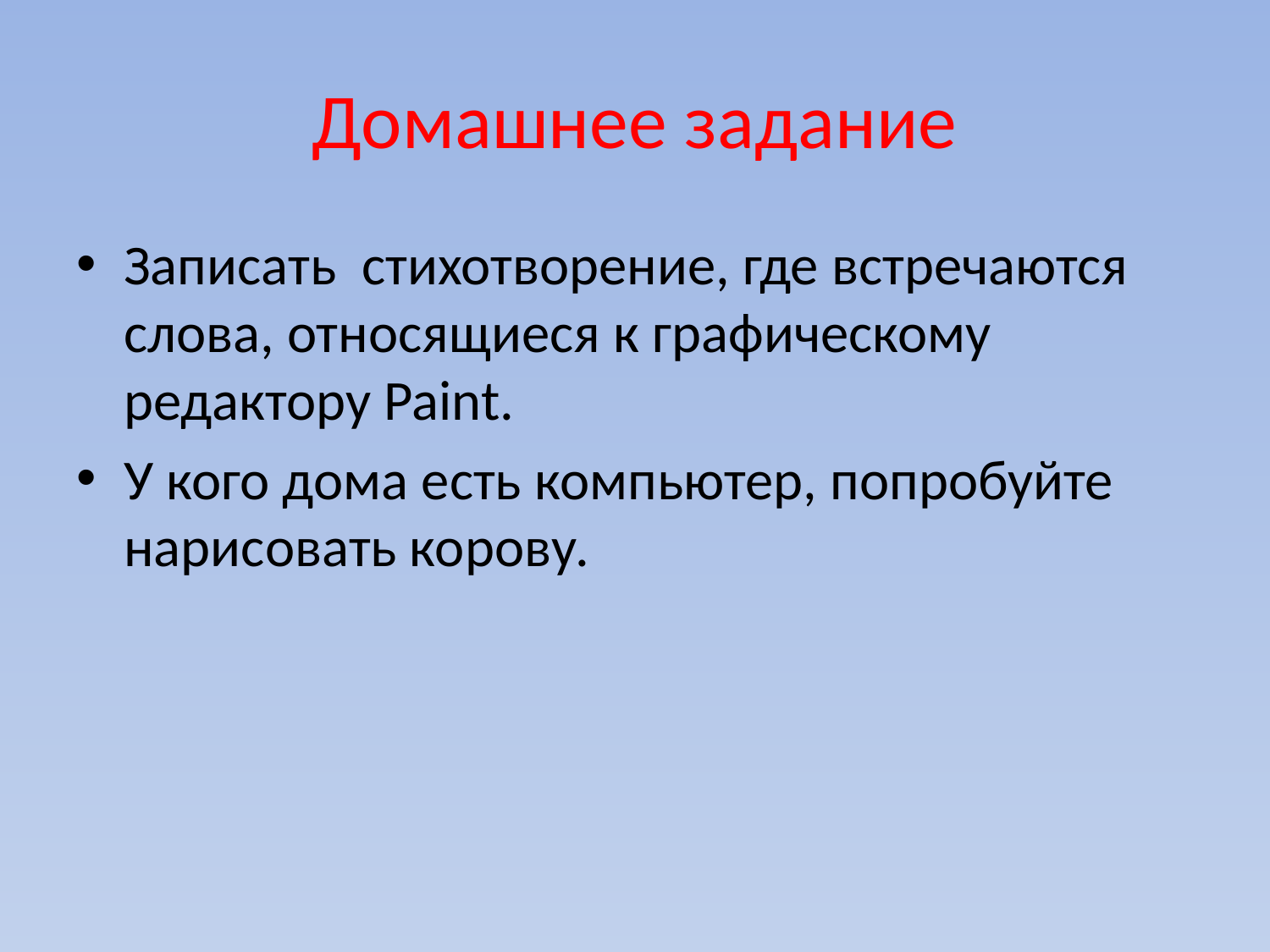

# Домашнее задание
Записать  стихотворение, где встречаются слова, относящиеся к графическому редактору Paint.
У кого дома есть компьютер, попробуйте нарисовать корову.